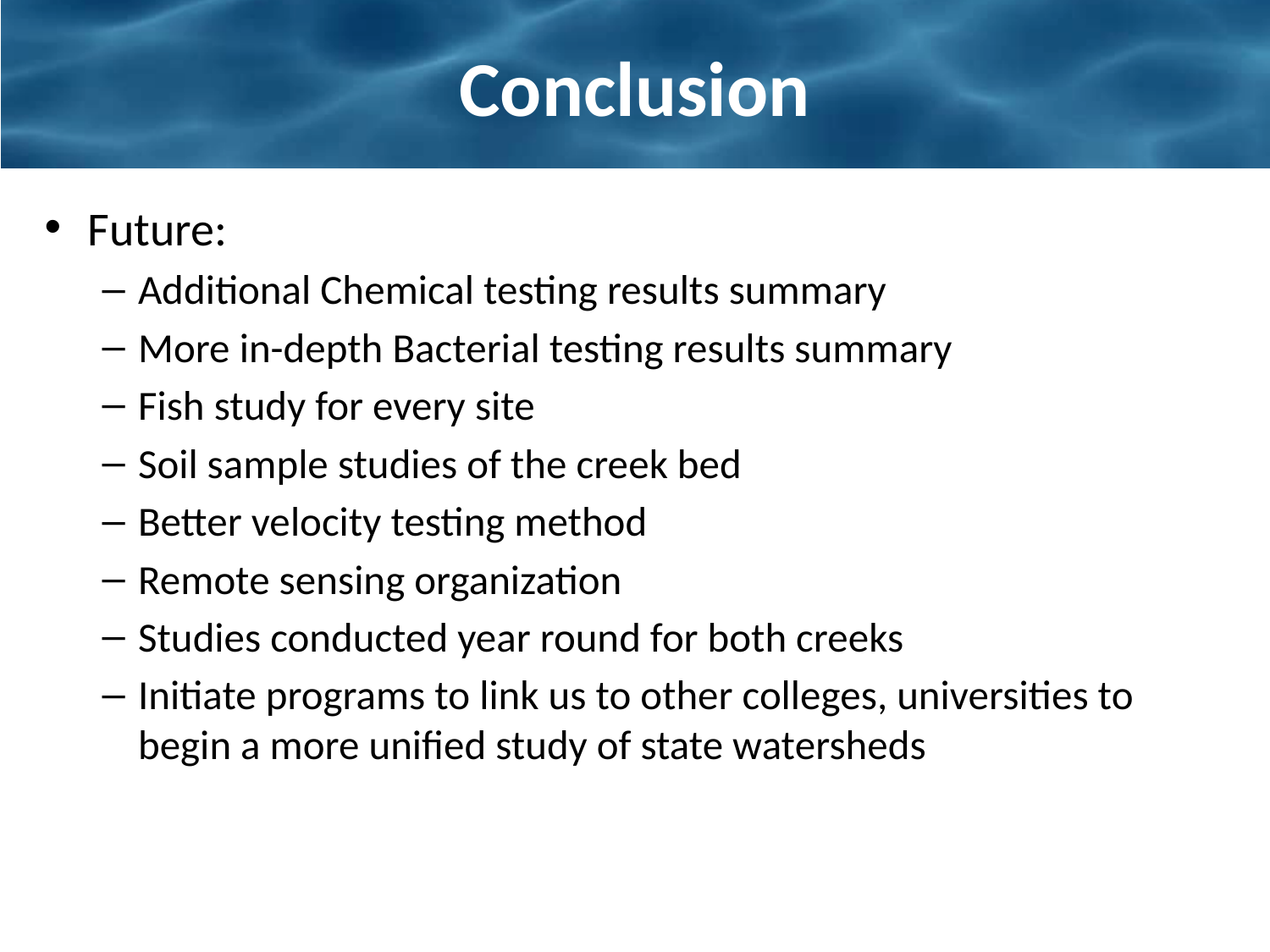

# Conclusion
Future:
Additional Chemical testing results summary
More in-depth Bacterial testing results summary
Fish study for every site
Soil sample studies of the creek bed
Better velocity testing method
Remote sensing organization
Studies conducted year round for both creeks
Initiate programs to link us to other colleges, universities to begin a more unified study of state watersheds